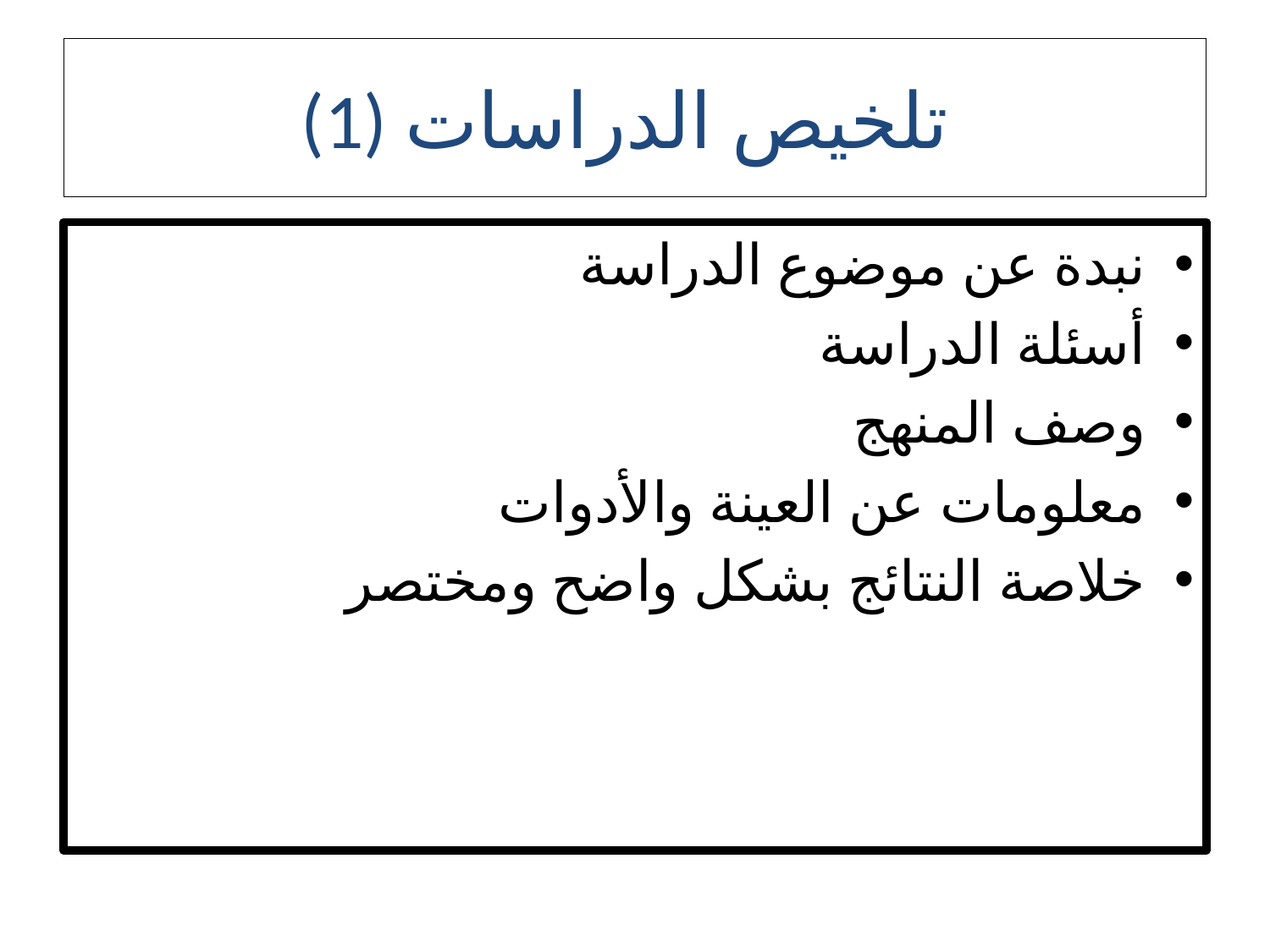

# (1) تلخيص الدراسات
نبدة عن موضوع الدراسة
أسئلة الدراسة
وصف المنهج
معلومات عن العينة والأدوات
خلاصة النتائج بشكل واضح ومختصر